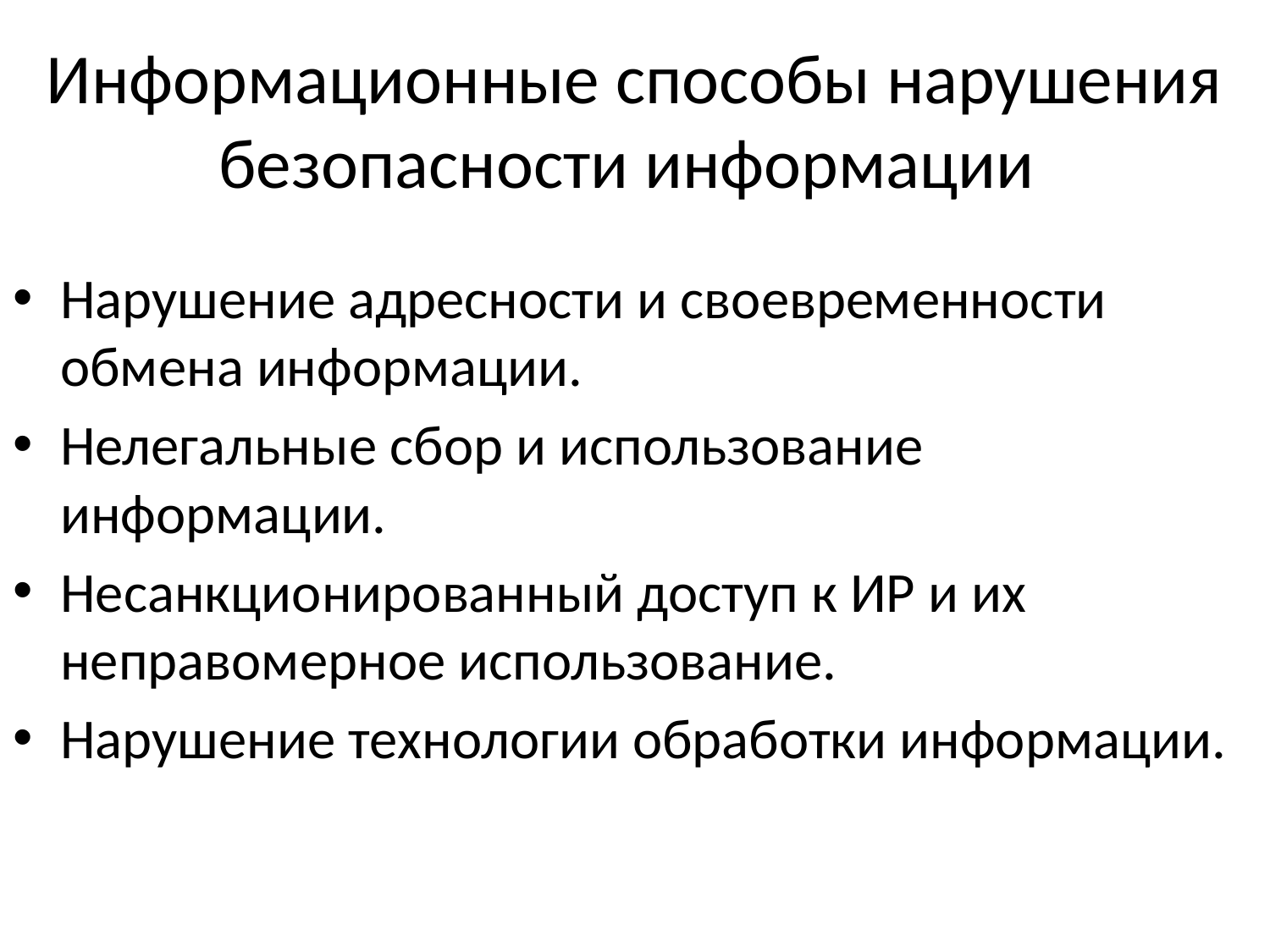

# Информационные способы нарушения безопасности информации
Нарушение адресности и своевременности обмена информации.
Нелегальные сбор и использование информации.
Несанкционированный доступ к ИР и их неправомерное использование.
Нарушение технологии обработки информации.